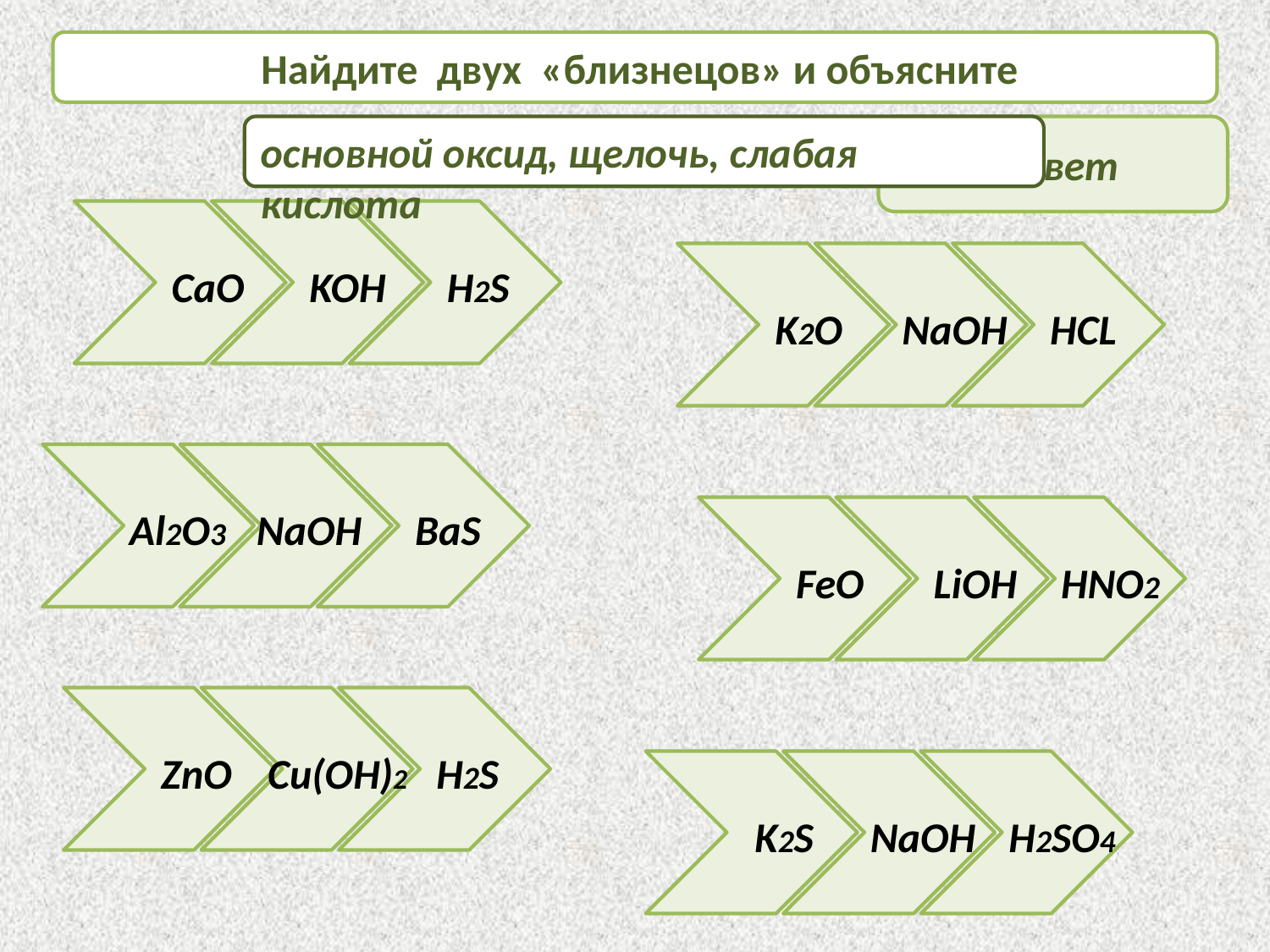

Найдите  двух  «близнецов» и объясните
основной оксид, щелочь, слабая кислота
ответ

CaO
KOH
H2S
K2O
NaOH
HCL

Al2O3
NaOH
BaS

FeO
LiOH
HNO2

ZnO
Cu(OH)2
H2S

K2S
NaOH
H2SO4